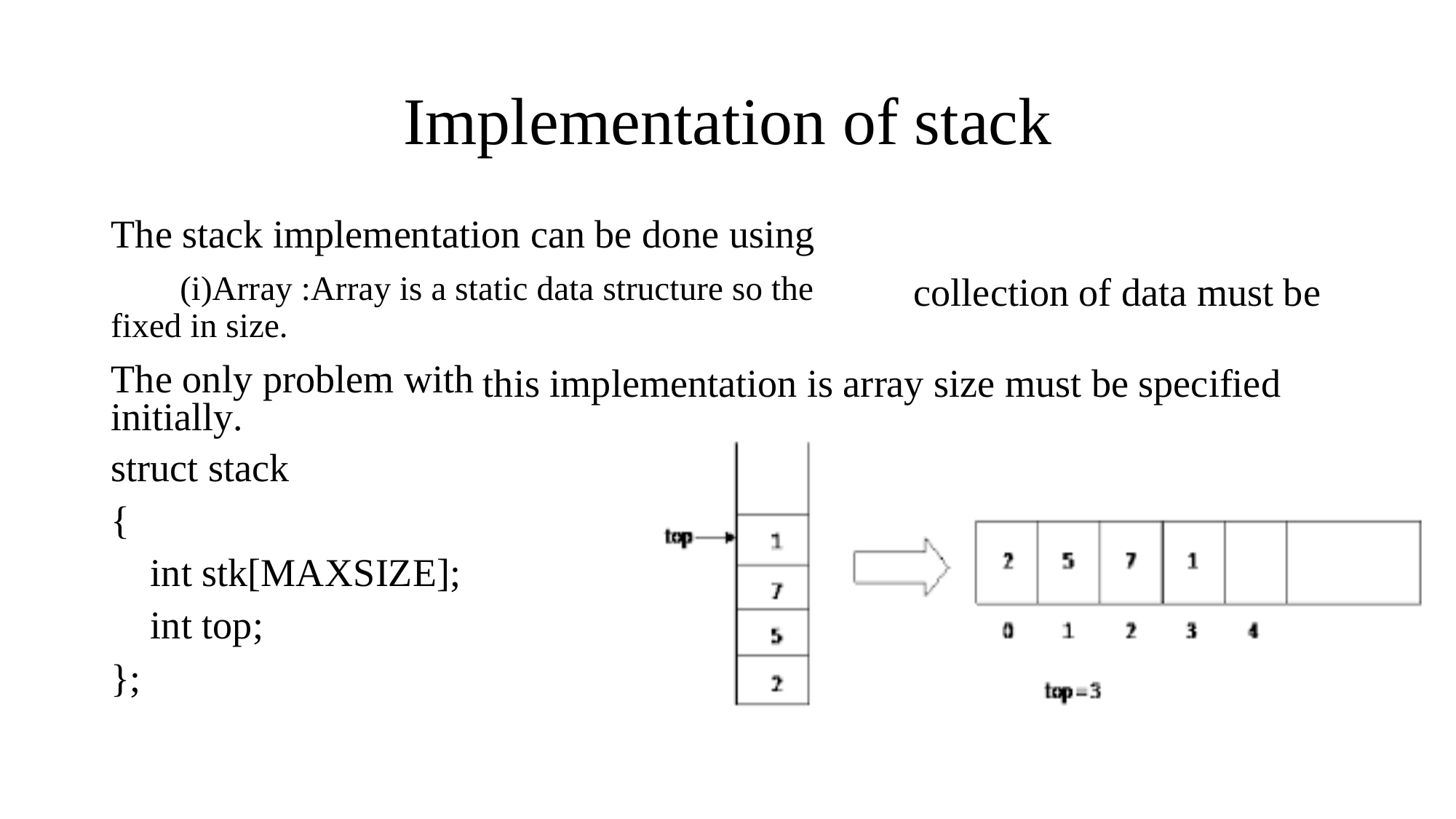

Implementation of
The stack implementation can be done using
(i)Array :Array is a static data structure so the
fixed in size.
stack
collection
of data must be
The only problem with initially.
struct stack
{
int stk[MAXSIZE];
int top;
};
this
implementation
is
array
size
must
be
specified